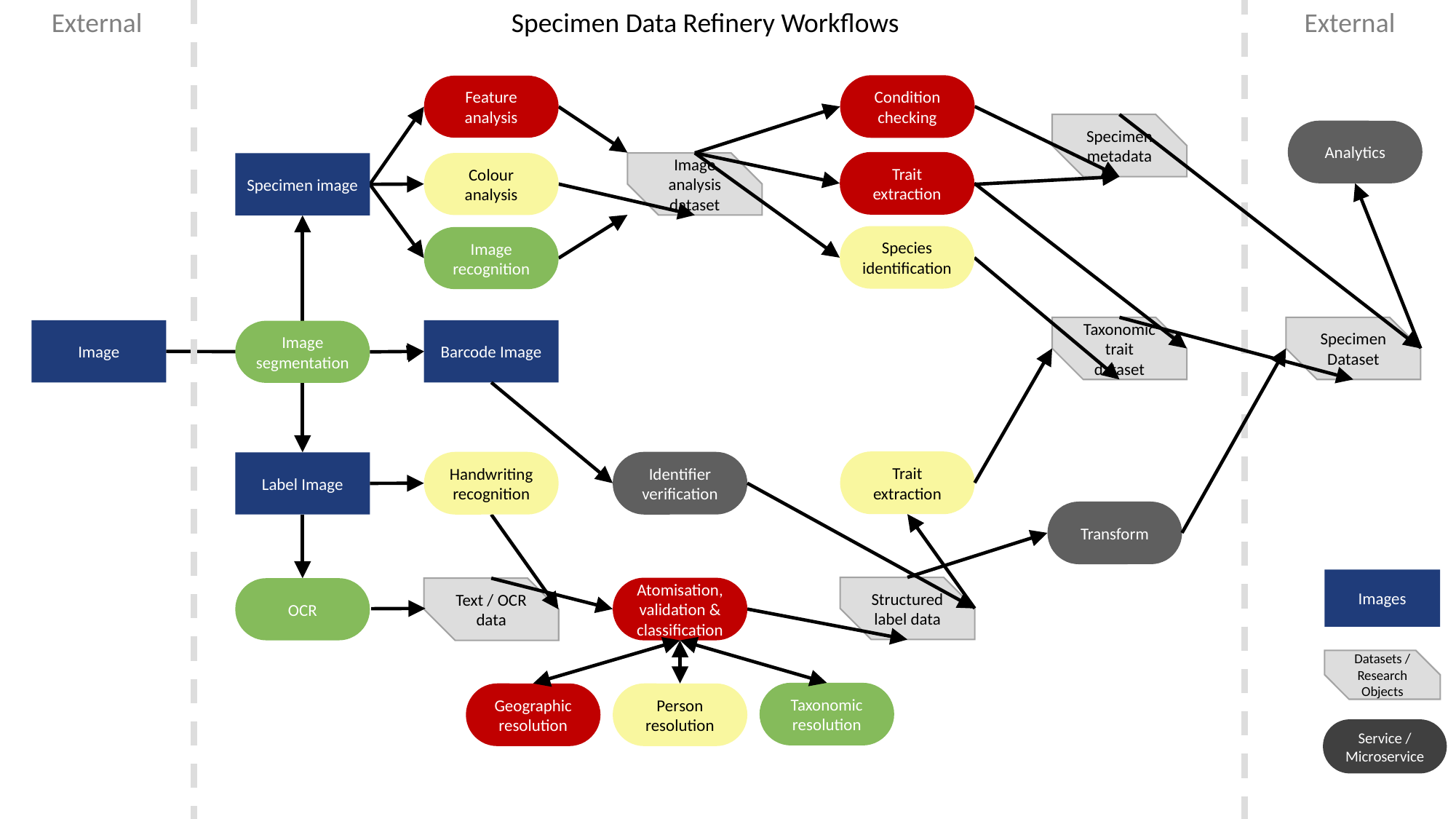

Specimen Data Refinery Workflows
External
External
Condition checking
Feature analysis
Specimen metadata
Analytics
Trait extraction
Colour analysis
Image analysis dataset
Specimen image
Species identification
Image recognition
Taxonomic trait dataset
Specimen Dataset
Image
Barcode Image
Image segmentation
Trait extraction
Handwriting recognition
Identifier verification
Label Image
Transform
Images
Datasets / Research Objects
Service / Microservice
Structured label data
Atomisation, validation & classification
OCR
Text / OCR data
Taxonomic resolution
Geographic resolution
Person resolution